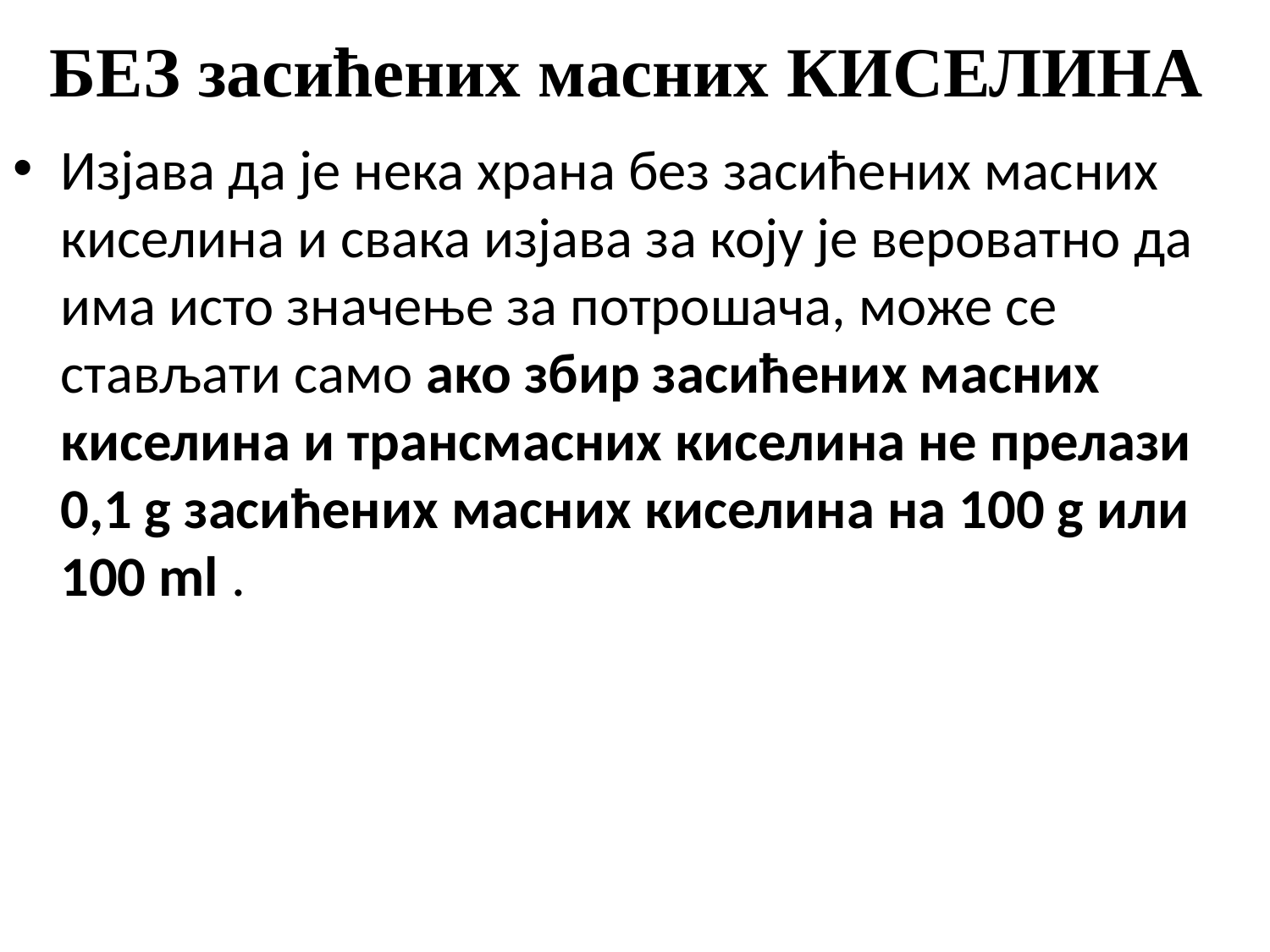

# БЕЗ засићених масних КИСЕЛИНА
Изјава да је нека храна без засићених масних киселина и свака изјава за коју је вероватно да има исто значење за потрошача, може се стављати само ако збир засићених масних киселина и трансмасних киселина не прелази 0,1 g засићених масних киселина на 100 g или 100 ml .